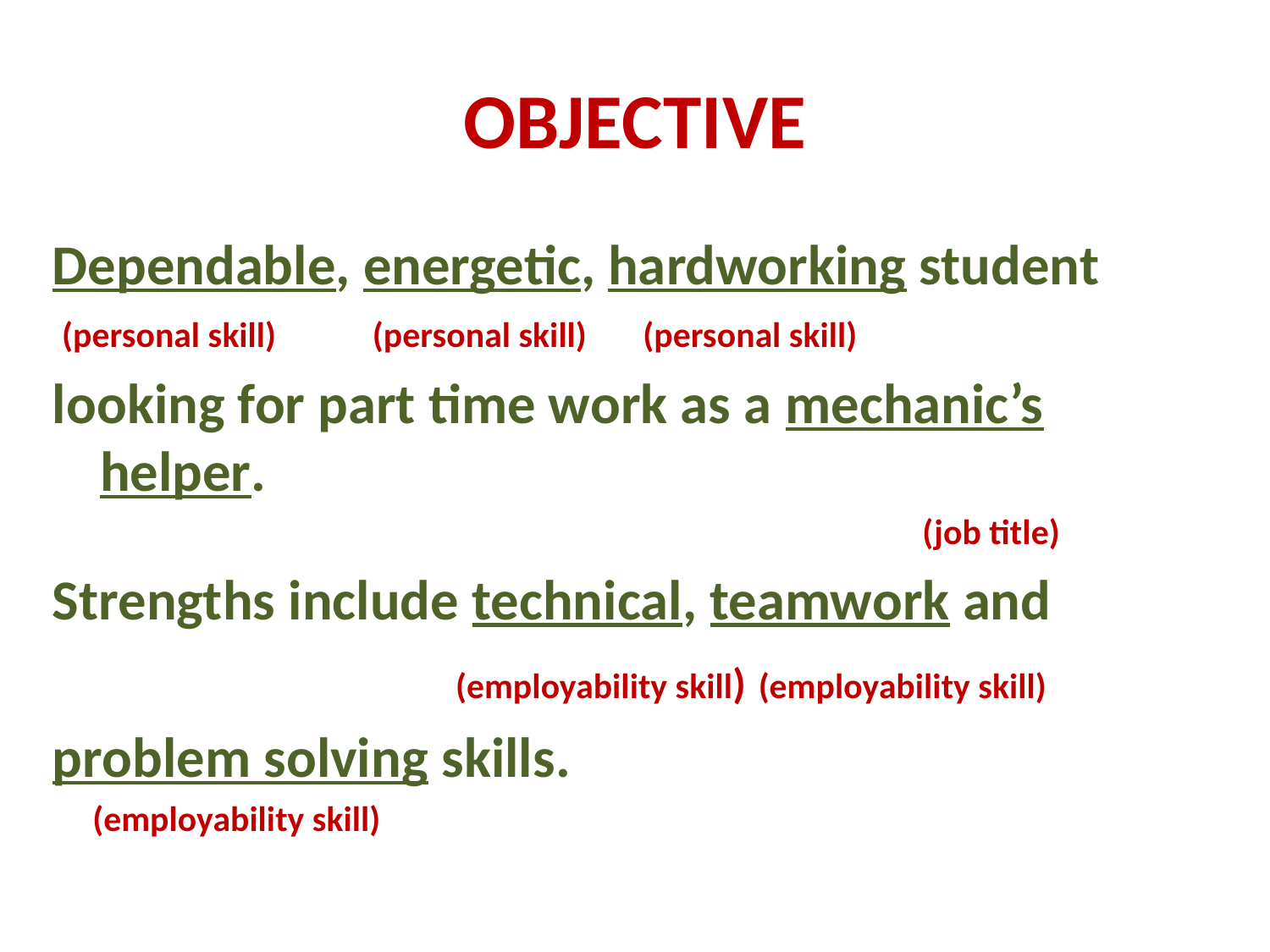

# OBJECTIVE
Dependable, energetic, hardworking student
 (personal skill)            (personal skill)       (personal skill)
looking for part time work as a mechanic’s helper.
                                             (job title)
Strengths include technical, teamwork and
			        (employability skill) (employability skill)
problem solving skills.
     (employability skill)